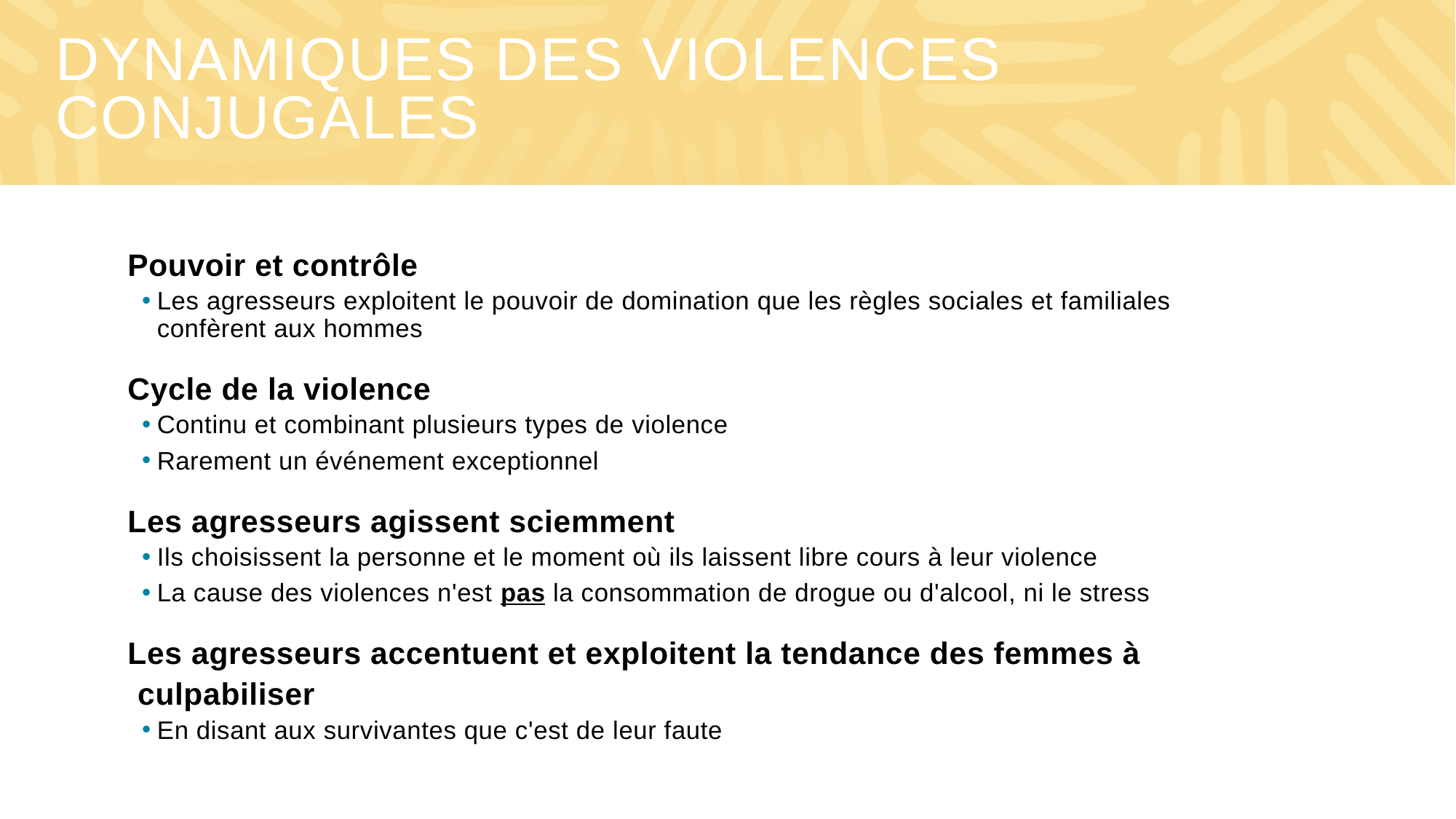

# Dynamiques des violences conjugales
Pouvoir et contrôle
Les agresseurs exploitent le pouvoir de domination que les règles sociales et familiales confèrent aux hommes
Cycle de la violence
Continu et combinant plusieurs types de violence
Rarement un événement exceptionnel
Les agresseurs agissent sciemment
Ils choisissent la personne et le moment où ils laissent libre cours à leur violence
La cause des violences n'est pas la consommation de drogue ou d'alcool, ni le stress
Les agresseurs accentuent et exploitent la tendance des femmes à culpabiliser
En disant aux survivantes que c'est de leur faute